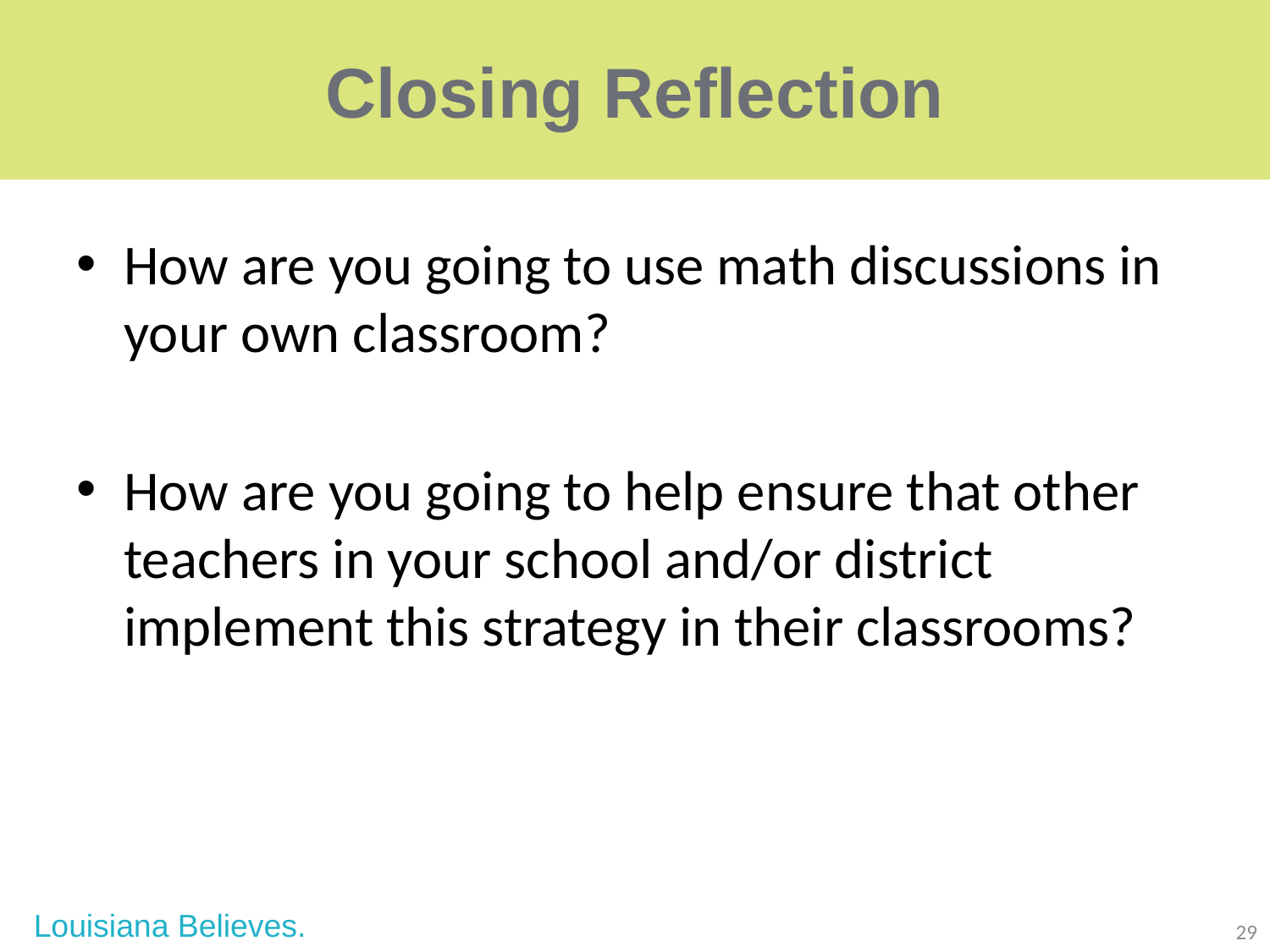

# Closing Reflection
How are you going to use math discussions in your own classroom?

How are you going to help ensure that other teachers in your school and/or district implement this strategy in their classrooms?
Louisiana Believes.
29